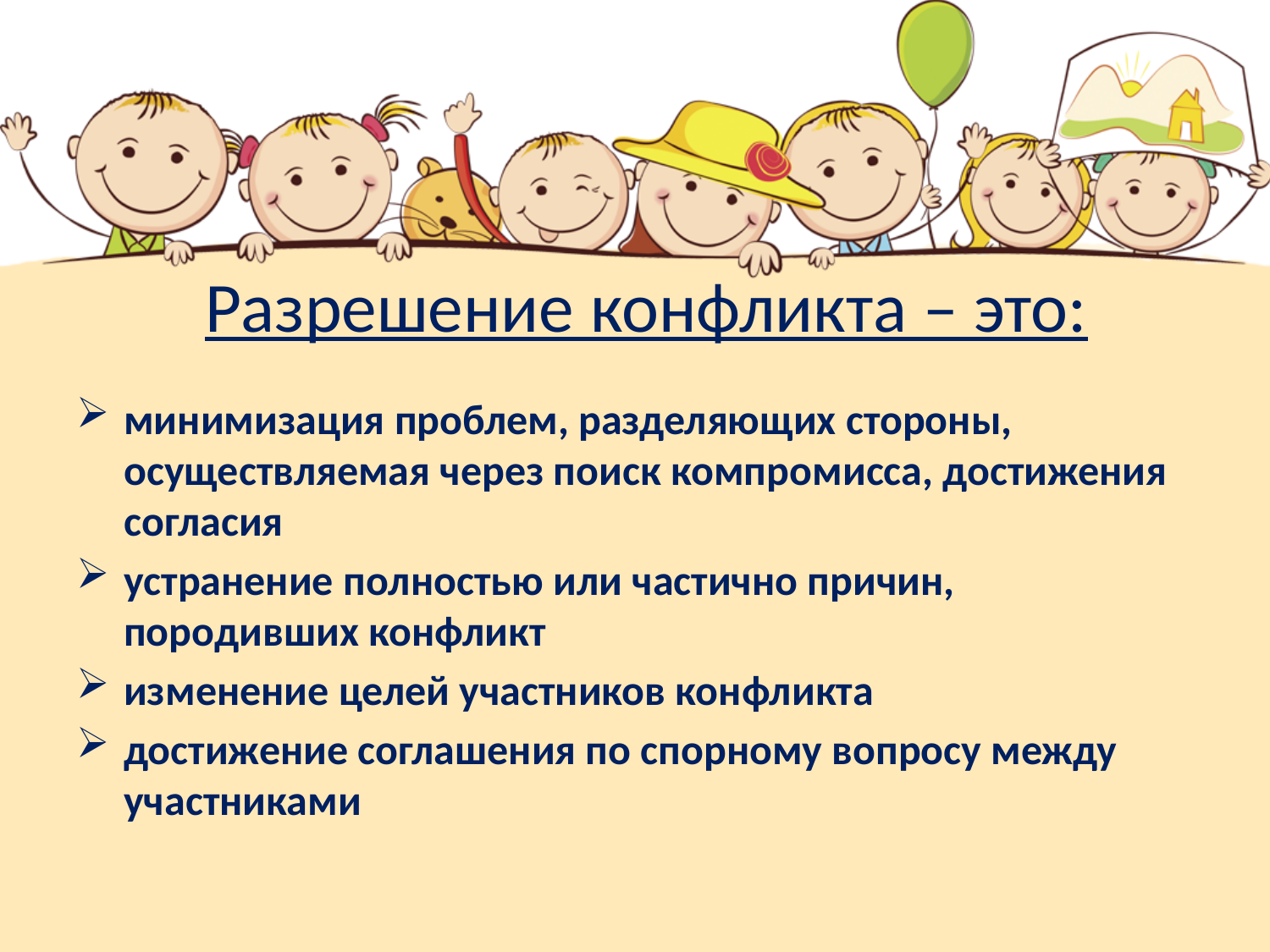

# Разрешение конфликта – это:
минимизация проблем, разделяющих стороны, осуществляемая через поиск компромисса, достижения согласия
устранение полностью или частично причин, породивших конфликт
изменение целей участников конфликта
достижение соглашения по спорному вопросу между участниками